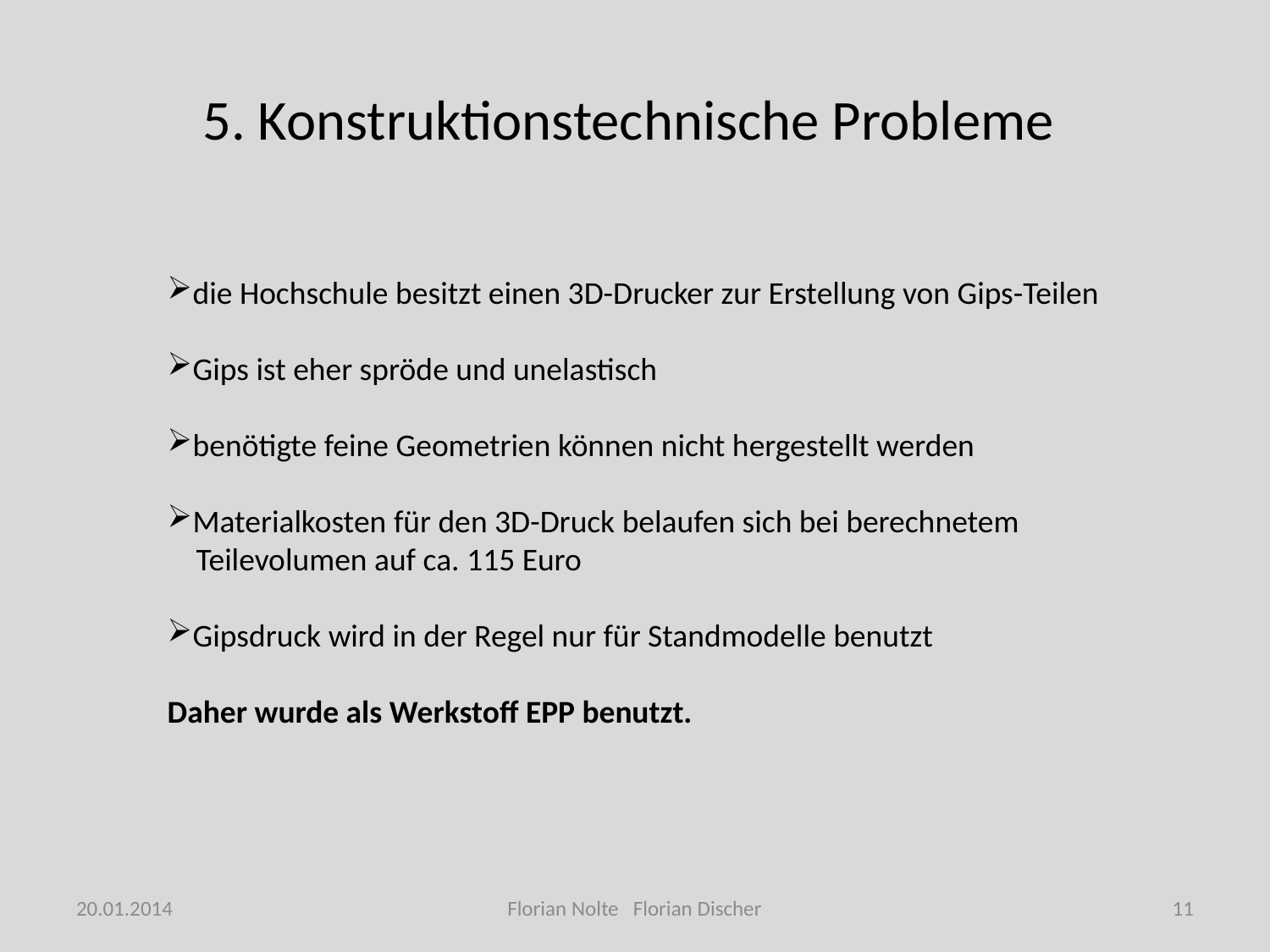

# 5. Konstruktionstechnische Probleme
die Hochschule besitzt einen 3D-Drucker zur Erstellung von Gips-Teilen

Gips ist eher spröde und unelastisch

benötigte feine Geometrien können nicht hergestellt werden

Materialkosten für den 3D-Druck belaufen sich bei berechnetem
    Teilevolumen auf ca. 115 Euro

Gipsdruck wird in der Regel nur für Standmodelle benutzt

Daher wurde als Werkstoff EPP benutzt.

20.01.2014
Florian Nolte   Florian Discher
11